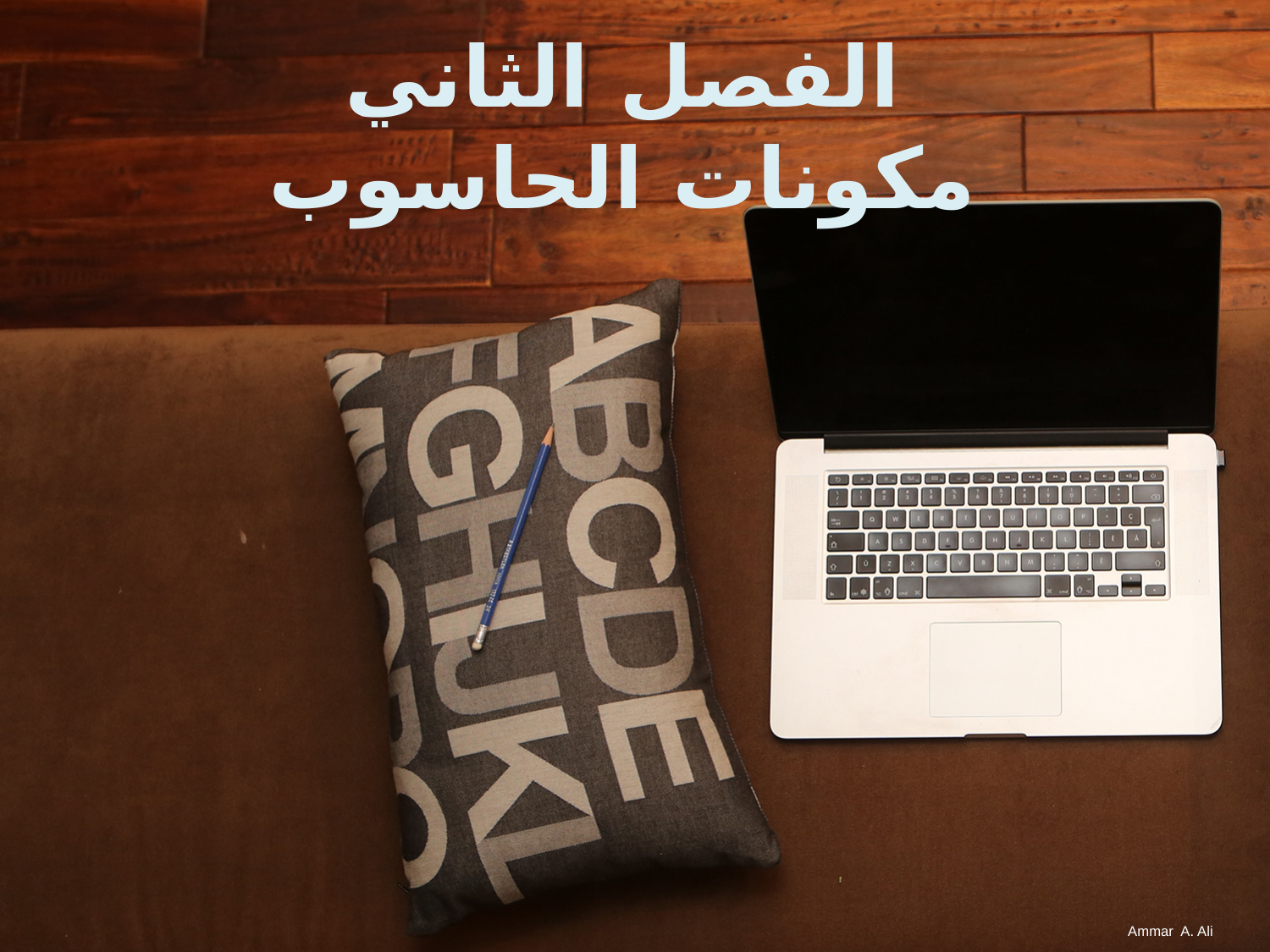

الفصل الثاني
مكونات الحاسوب
Ammar  A. Ali